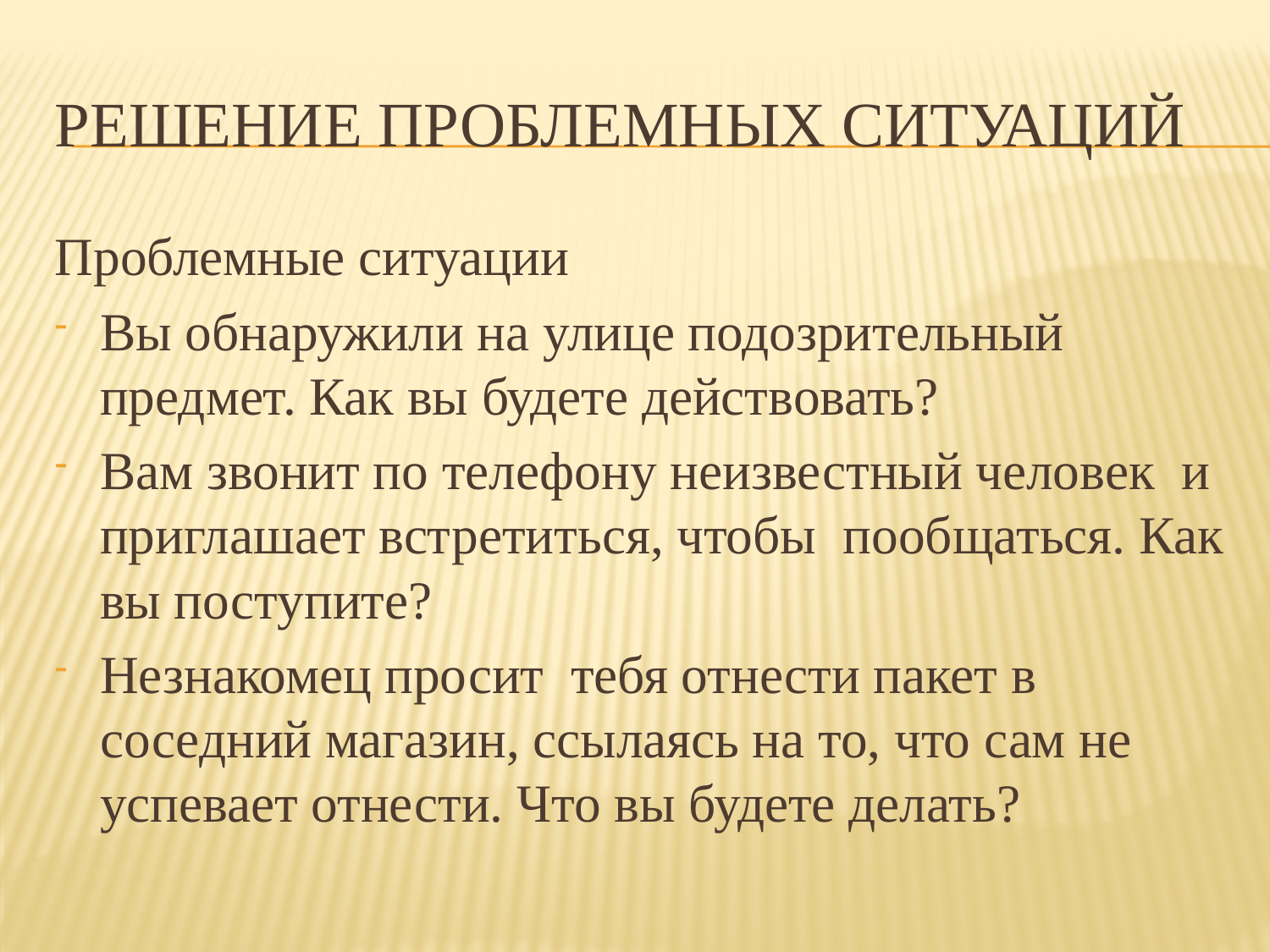

# Решение проблемных ситуаций
Проблемные ситуации
Вы обнаружили на улице подозрительный предмет. Как вы будете действовать?
Вам звонит по телефону неизвестный человек  и приглашает встретиться, чтобы  пообщаться. Как вы поступите?
Незнакомец просит  тебя отнести пакет в соседний магазин, ссылаясь на то, что сам не  успевает отнести. Что вы будете делать?